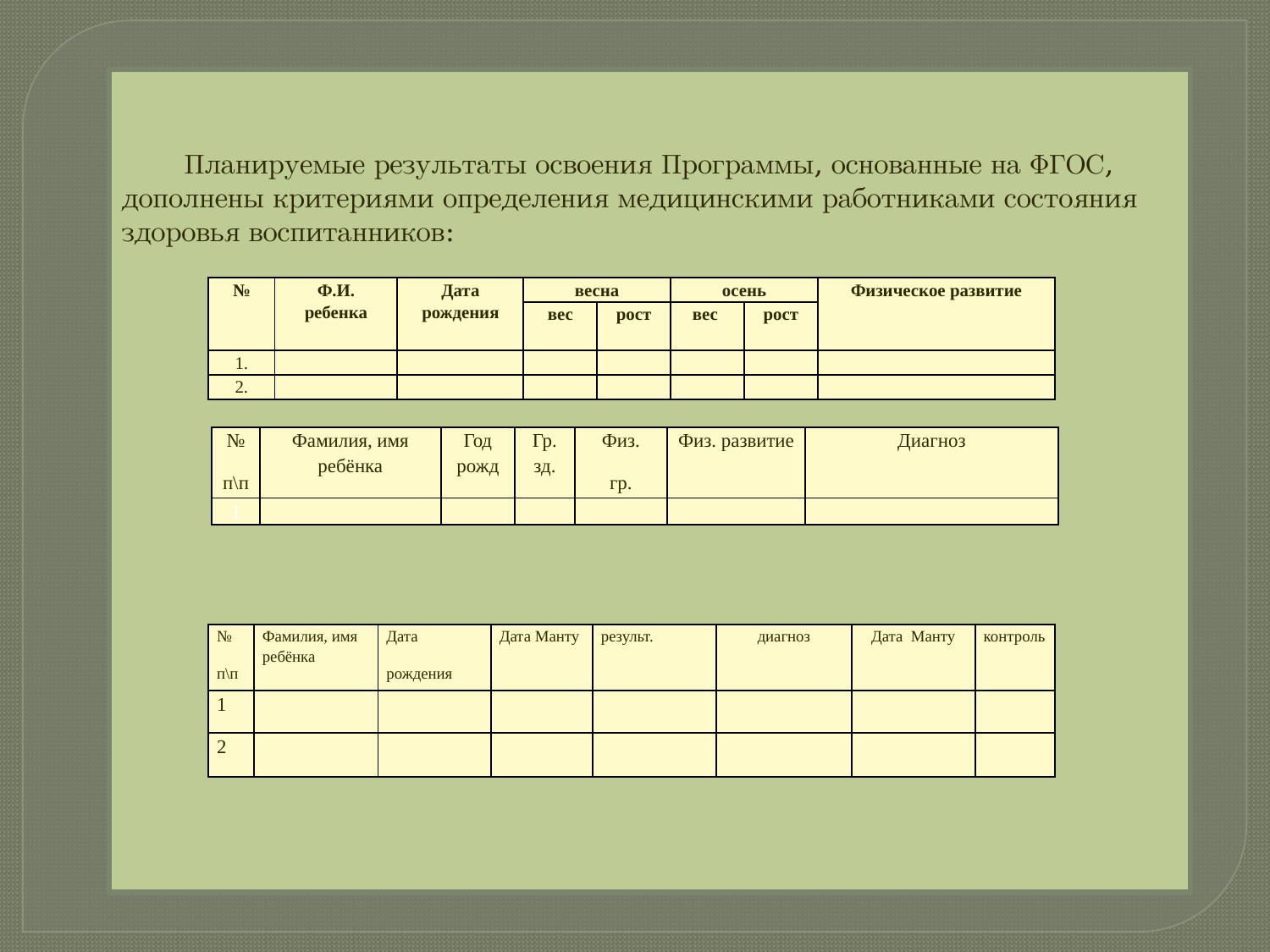

Планируемые результаты освоения Программы, основанные на ФГОС, дополнены критериями определения медицинскими работниками состояния здоровья воспитанников:
| № | Ф.И. ребенка | Дата рождения | весна |  | осень |  | Физическое развитие |
| --- | --- | --- | --- | --- | --- | --- | --- |
|  |  |  | вес | рост | вес | рост |  |
| 1. |  |  |  |  |  |  |  |
| 2. |  |  |  |  |  |  |  |
| № п\п | Фамилия, имя ребёнка | Год рожд | Гр. зд. | Физ. гр. | Физ. развитие | Диагноз |
| --- | --- | --- | --- | --- | --- | --- |
| 1 |  |  |  |  |  |  |
| № п\п | Фамилия, имя ребёнка | Дата рождения | Дата Манту | результ. | диагноз | Дата Манту | контроль |
| --- | --- | --- | --- | --- | --- | --- | --- |
| 1 |  |  |  |  |  |  |  |
| 2 |  |  |  |  |  |  |  |